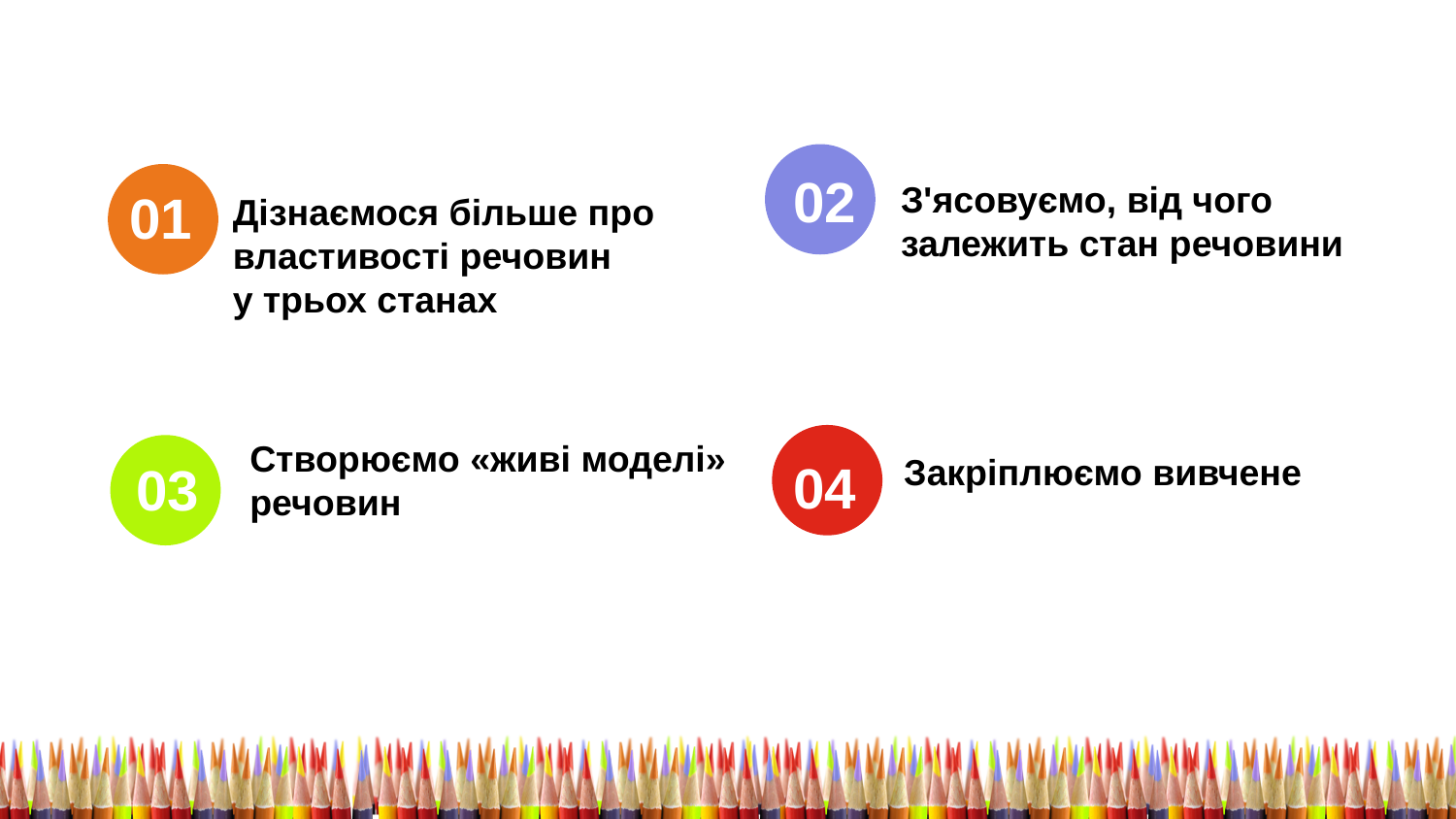

02
З'ясовуємо, від чого
залежить стан речовини
01
Дізнаємося більше про
властивості речовин
у трьох станах

Створюємо «живі моделі» речовин

Закріплюємо вивчене
04
03